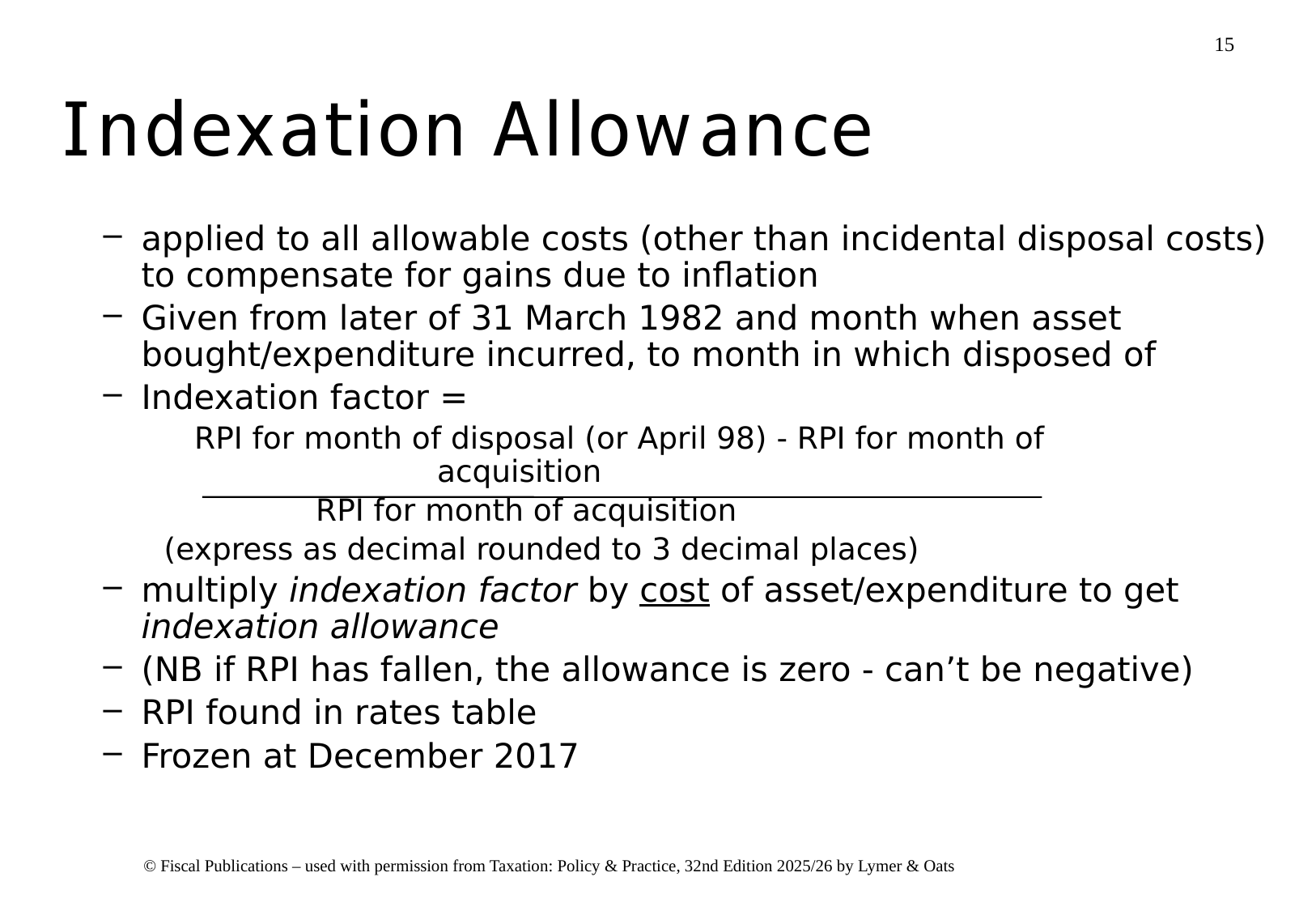

# Indexation Allowance
applied to all allowable costs (other than incidental disposal costs) to compensate for gains due to inflation
Given from later of 31 March 1982 and month when asset bought/expenditure incurred, to month in which disposed of
Indexation factor =
	RPI for month of disposal (or April 98) - RPI for month of 			acquisition
		RPI for month of acquisition
(express as decimal rounded to 3 decimal places)
multiply indexation factor by cost of asset/expenditure to get indexation allowance
(NB if RPI has fallen, the allowance is zero - can’t be negative)
RPI found in rates table
Frozen at December 2017